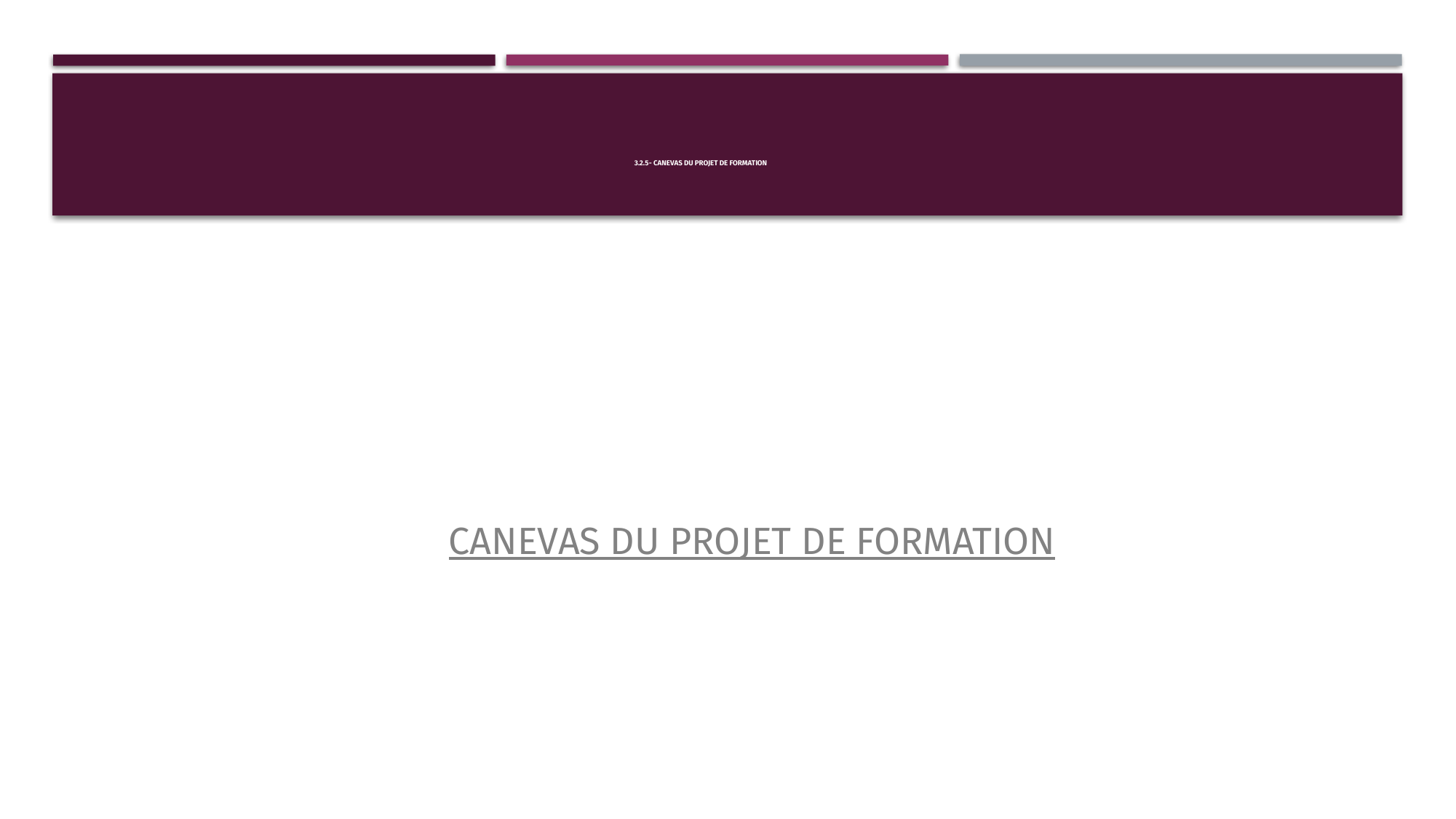

# 3.2.5- CANEVAS DU PROJET DE FORMATION

CANEVAS DU PROJET DE FORMATION